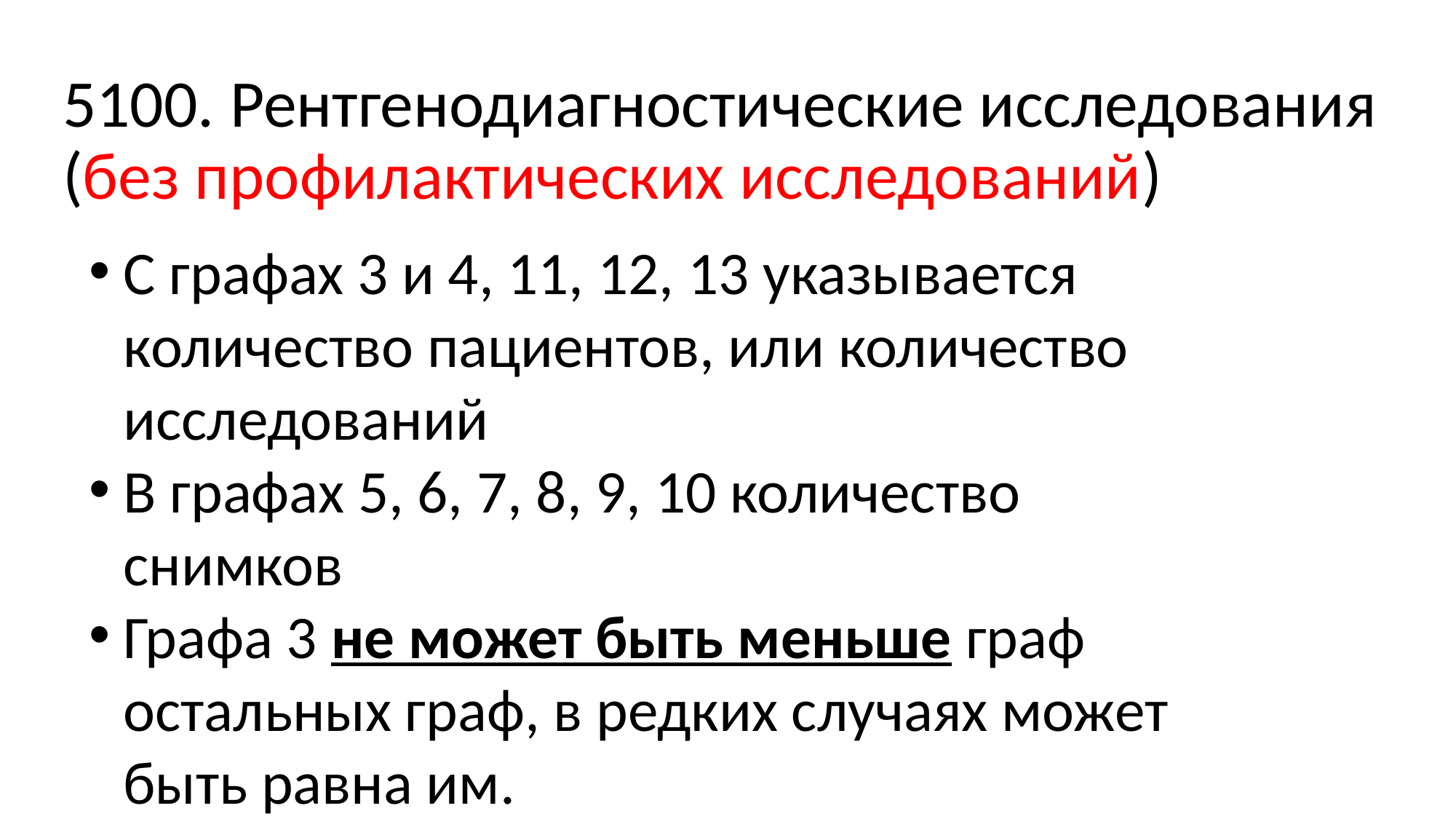

# 5100. Рентгенодиагностические исследования (без профилактических исследований)
С графах 3 и 4, 11, 12, 13 указывается количество пациентов, или количество исследований
В графах 5, 6, 7, 8, 9, 10 количество снимков
Графа 3 не может быть меньше граф остальных граф, в редких случаях может быть равна им.